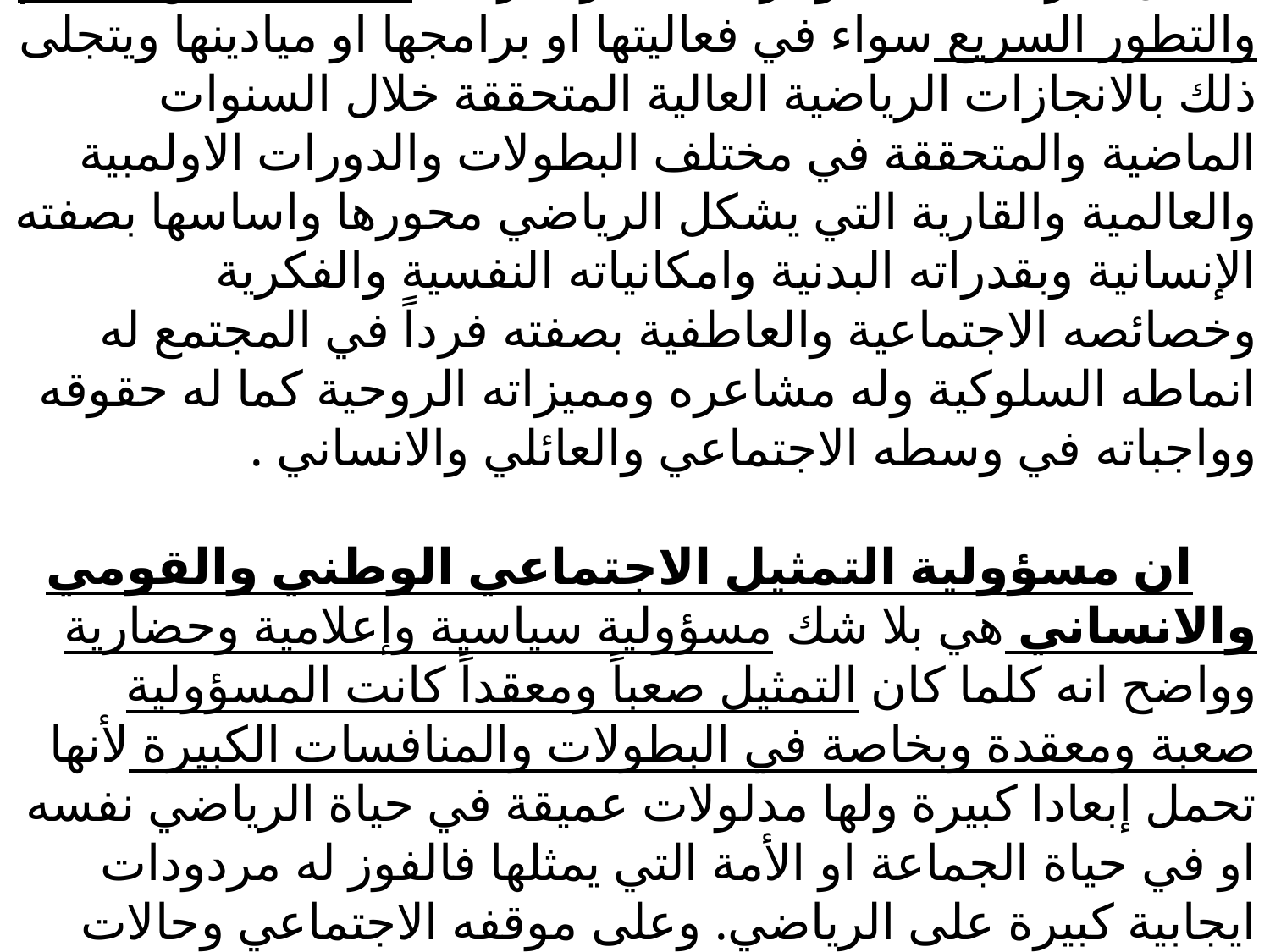

# سابعاً : الرياضة أداة للتمثيل الاجتماعي ان التربية البدنية والرياضة تمر بمرحلة متصاعدة من التقدم والتطور السريع سواء في فعاليتها او برامجها او ميادينها ويتجلى ذلك بالانجازات الرياضية العالية المتحققة خلال السنوات الماضية والمتحققة في مختلف البطولات والدورات الاولمبية والعالمية والقارية التي يشكل الرياضي محورها واساسها بصفته الإنسانية وبقدراته البدنية وامكانياته النفسية والفكرية وخصائصه الاجتماعية والعاطفية بصفته فرداً في المجتمع له انماطه السلوكية وله مشاعره ومميزاته الروحية كما له حقوقه وواجباته في وسطه الاجتماعي والعائلي والانساني . ان مسؤولية التمثيل الاجتماعي الوطني والقومي والانساني هي بلا شك مسؤولية سياسية وإعلامية وحضارية وواضح انه كلما كان التمثيل صعباً ومعقداً كانت المسؤولية صعبة ومعقدة وبخاصة في البطولات والمنافسات الكبيرة لأنها تحمل إبعادا كبيرة ولها مدلولات عميقة في حياة الرياضي نفسه او في حياة الجماعة او الأمة التي يمثلها فالفوز له مردودات ايجابية كبيرة على الرياضي. وعلى موقفه الاجتماعي وحالات الخسارة لها مردودات سلبية صعبة وبخاصة في عالمنا العربي وفي دول العالم الثالث.